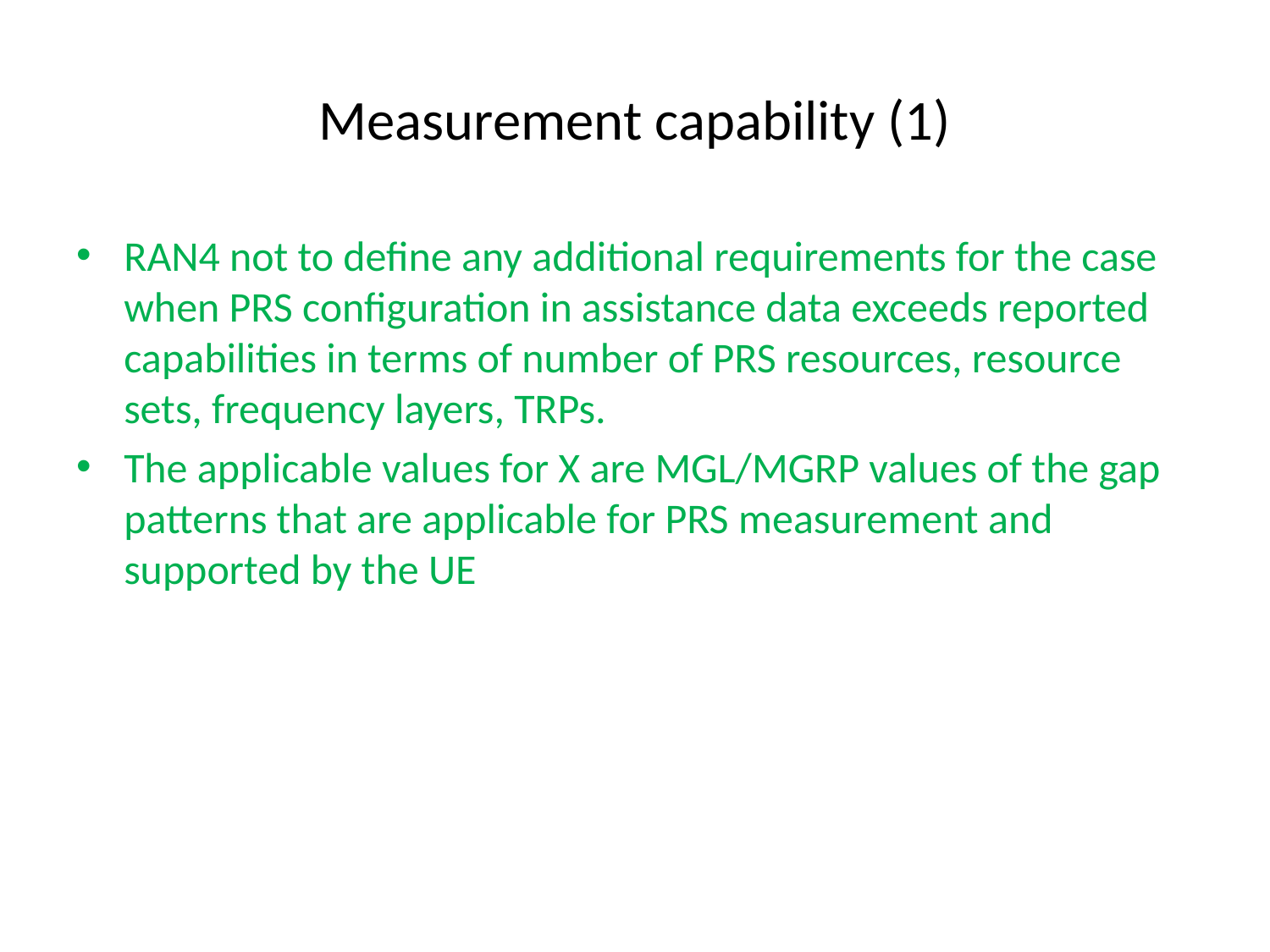

# Measurement capability (1)
RAN4 not to define any additional requirements for the case when PRS configuration in assistance data exceeds reported capabilities in terms of number of PRS resources, resource sets, frequency layers, TRPs.
The applicable values for X are MGL/MGRP values of the gap patterns that are applicable for PRS measurement and supported by the UE